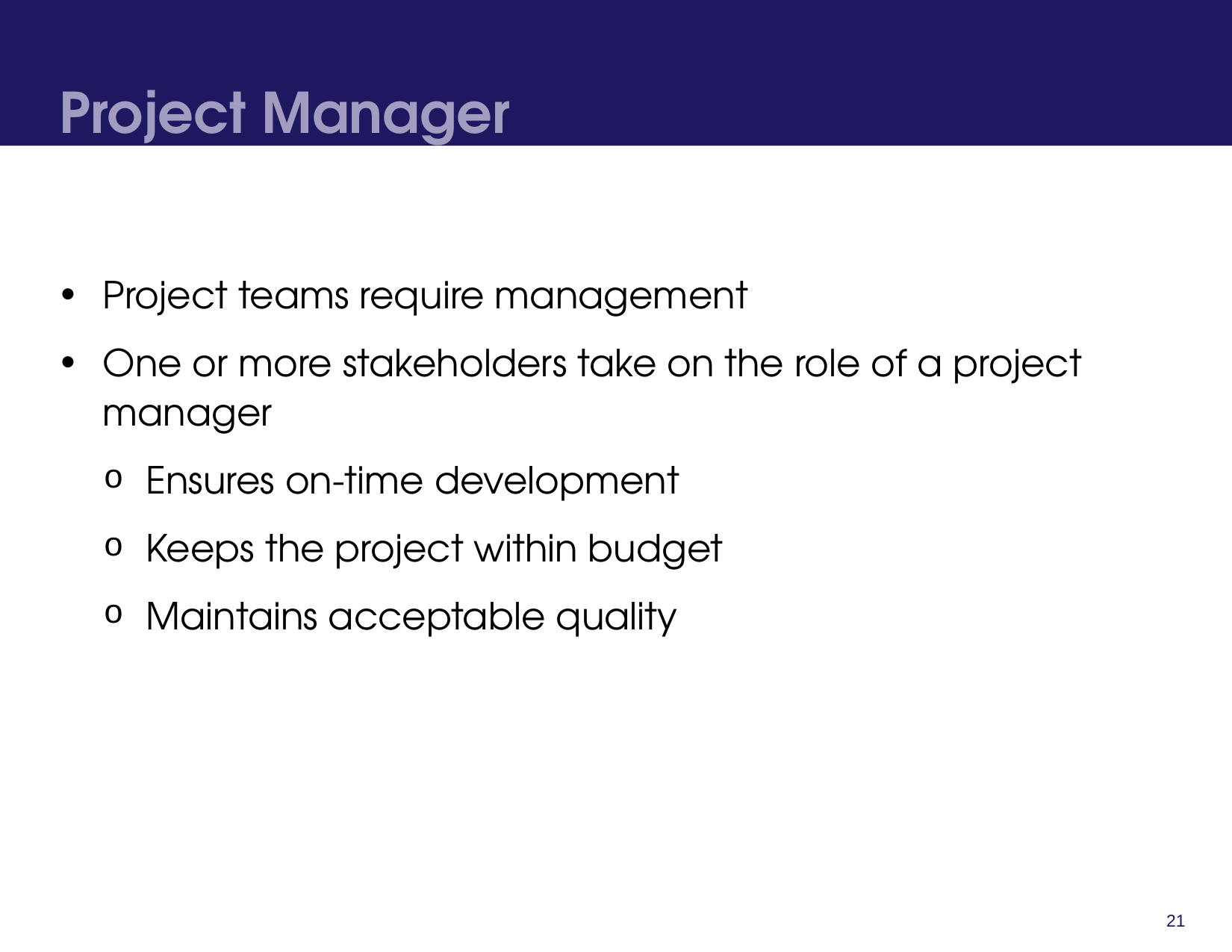

# Project Manager
Project teams require management
One or more stakeholders take on the role of a project manager
Ensures on-time development
Keeps the project within budget
Maintains acceptable quality
21